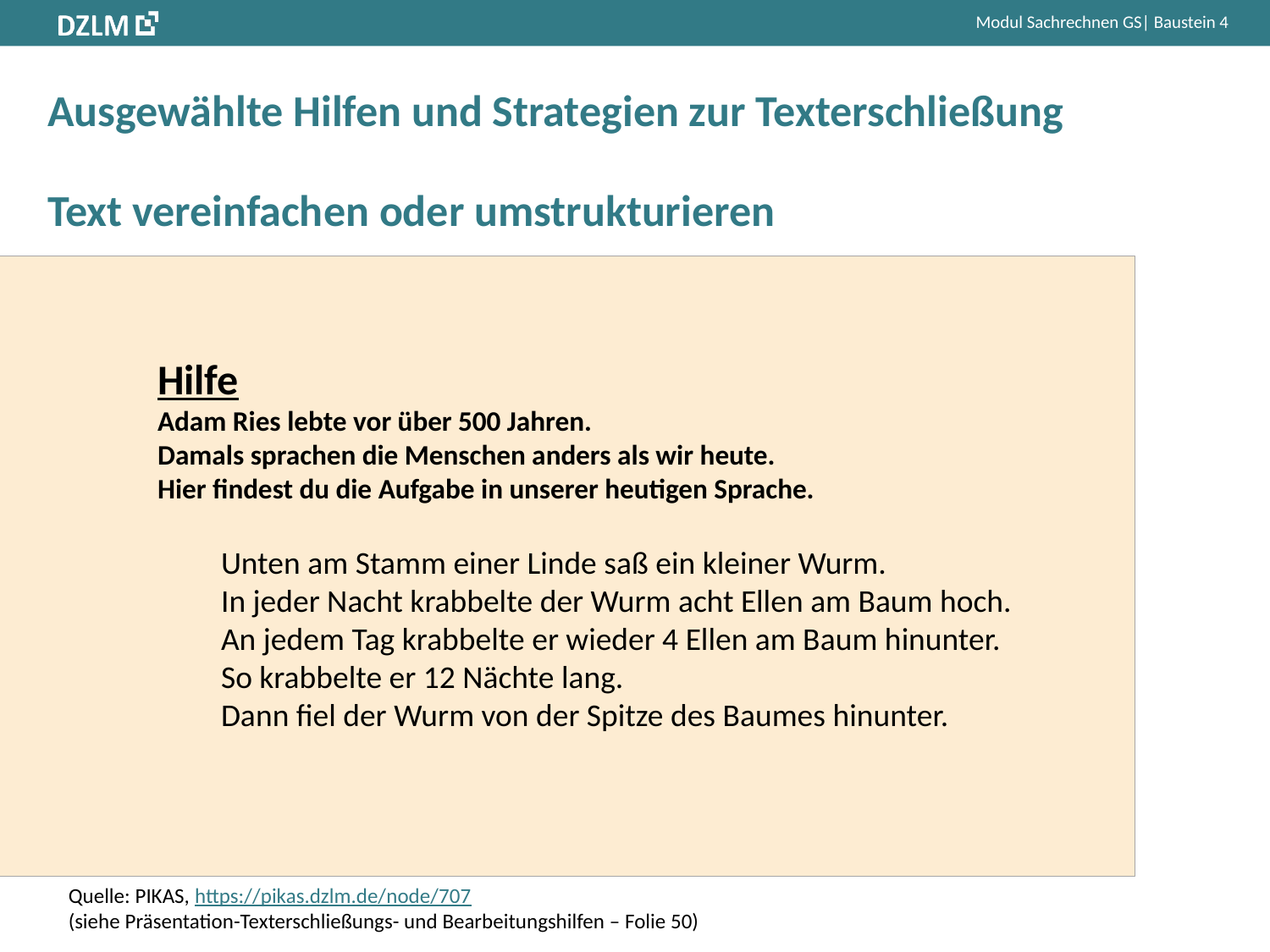

Ausgewählte Hilfen und Strategien zur Texterschließung
Text vereinfachen oder umstrukturieren

Hilfe
Adam Ries lebte vor über 500 Jahren.
Damals sprachen die Menschen anders als wir heute.
Hier findest du die Aufgabe in unserer heutigen Sprache.

Unten am Stamm einer Linde saß ein kleiner Wurm.
In jeder Nacht krabbelte der Wurm acht Ellen am Baum hoch.
An jedem Tag krabbelte er wieder 4 Ellen am Baum hinunter.
So krabbelte er 12 Nächte lang.
Dann fiel der Wurm von der Spitze des Baumes hinunter.

Quelle: PIKAS, https://pikas.dzlm.de/node/707
(siehe Präsentation-Texterschließungs- und Bearbeitungshilfen – Folie 50)